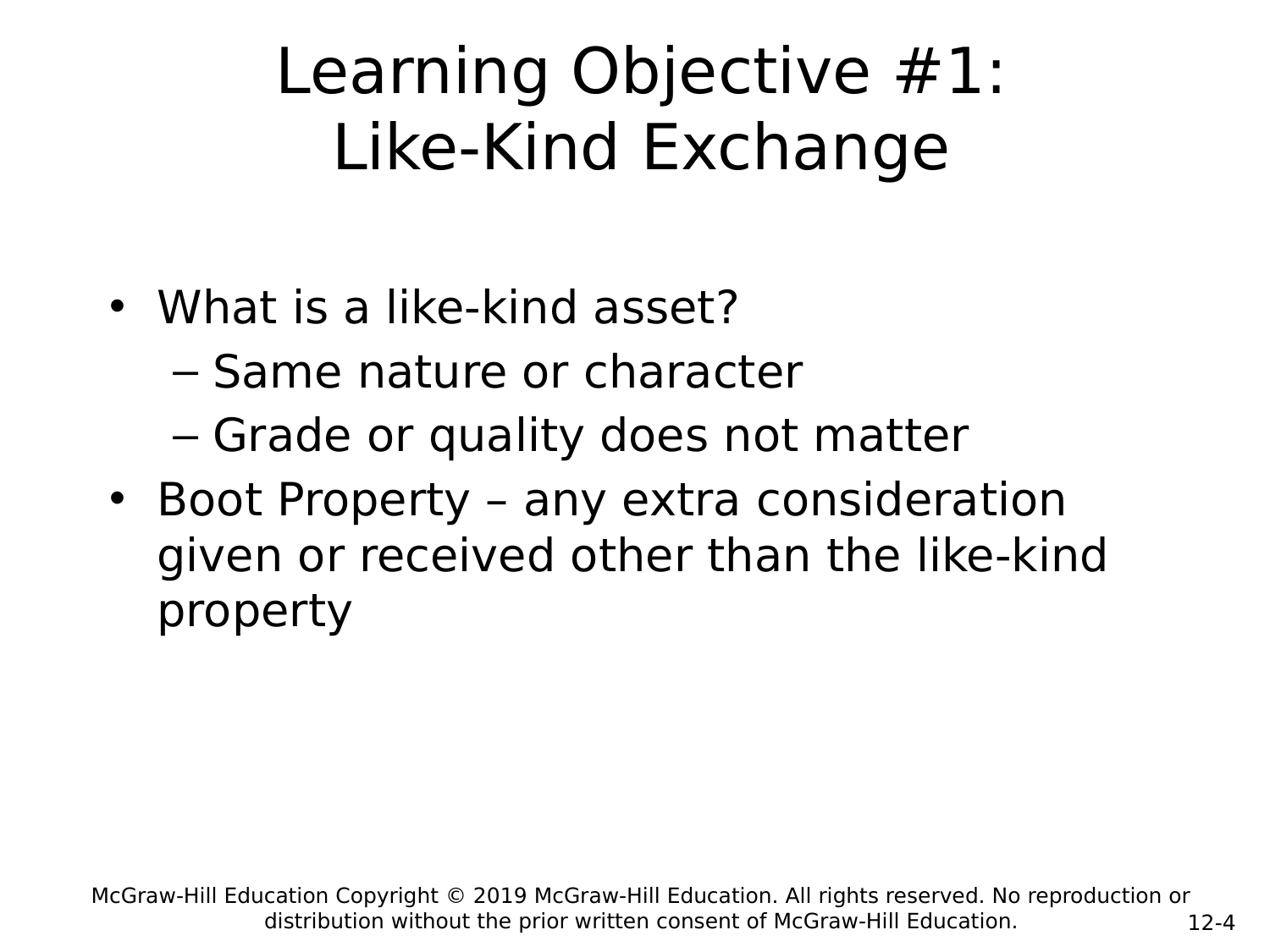

Learning Objective #1:
Like-Kind Exchange
What is a like-kind asset?
Same nature or character
Grade or quality does not matter
Boot Property – any extra consideration given or received other than the like-kind property
McGraw-Hill Education Copyright © 2019 McGraw-Hill Education. All rights reserved. No reproduction or distribution without the prior written consent of McGraw-Hill Education.
12-4